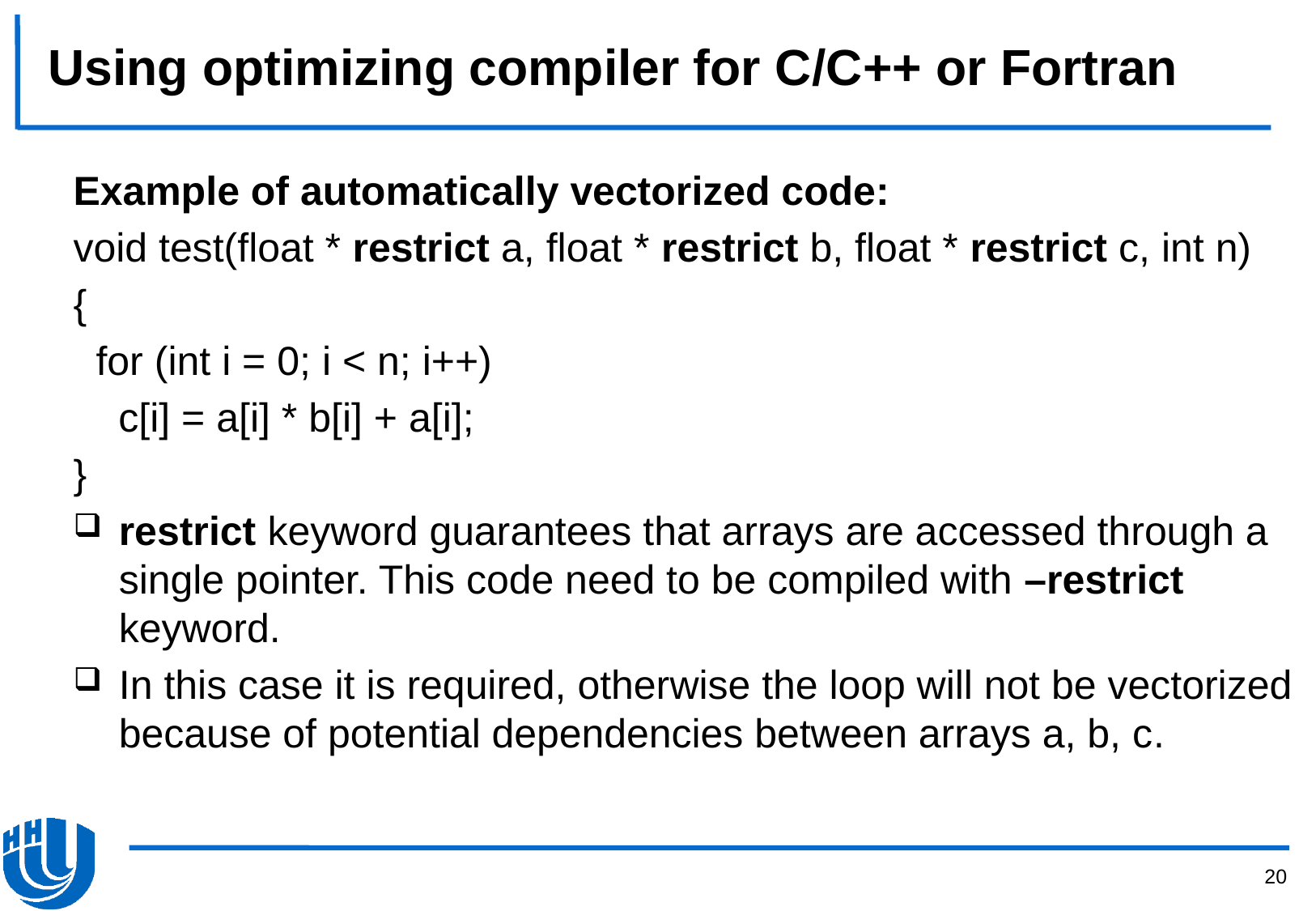

# Using optimizing compiler for C/C++ or Fortran
Example of automatically vectorized code:
void test(float * restrict a, float * restrict b, float * restrict c, int n)
{
  for (int i = 0; i < n; i++)
    c[i] = a[i] * b[i] + a[i];
}
restrict keyword guarantees that arrays are accessed through a single pointer. This code need to be compiled with –restrict keyword.
In this case it is required, otherwise the loop will not be vectorized because of potential dependencies between arrays a, b, c.